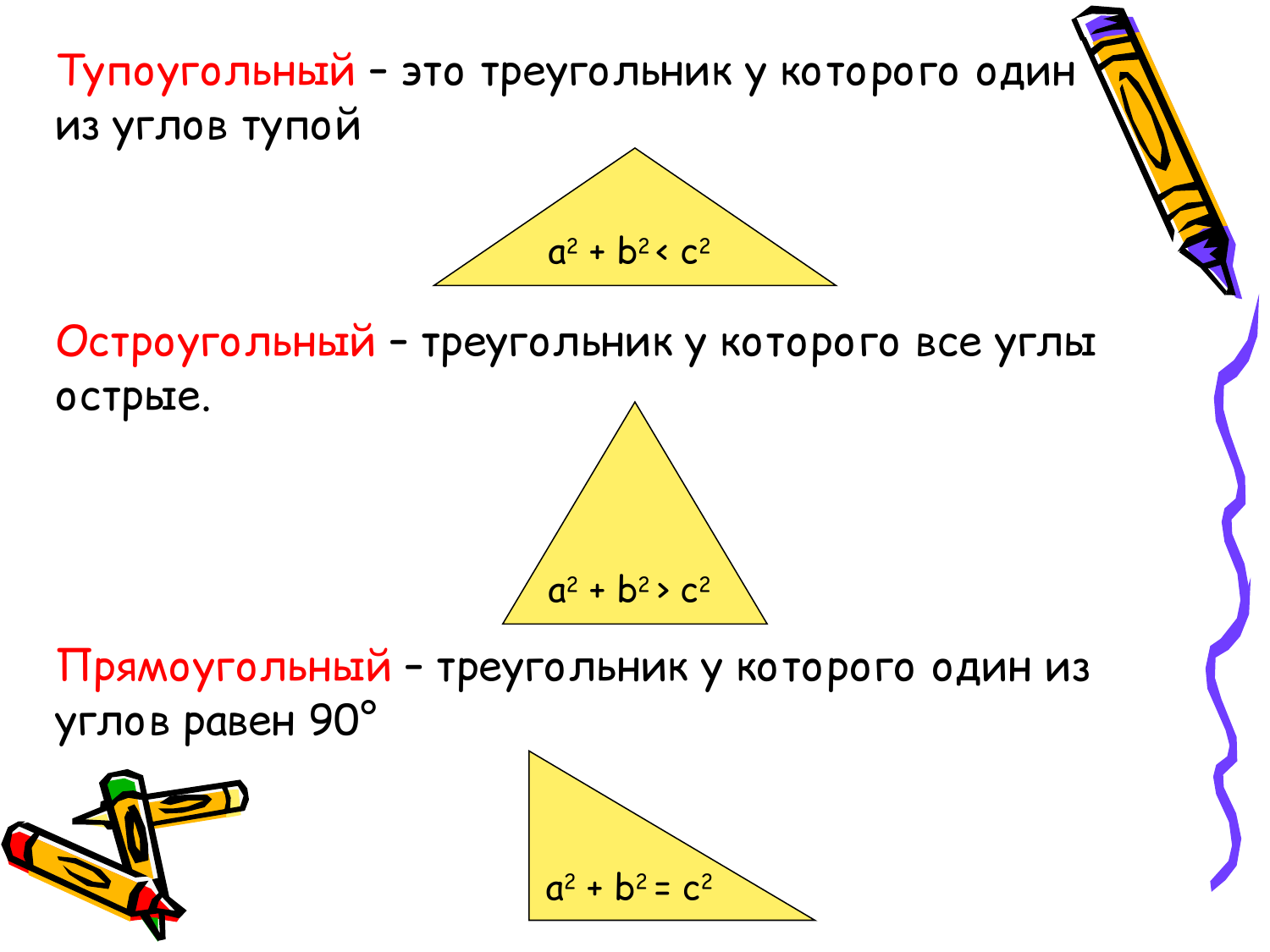

Тупоугольный – это треугольник у которого один
из углов тупой

Остроугольный – треугольник у которого все углы
острые.

Прямоугольный – треугольник у которого один из
углов равен 90°

a2 + b2 < c2

a2 + b2 > c2

a2 + b2 = c2